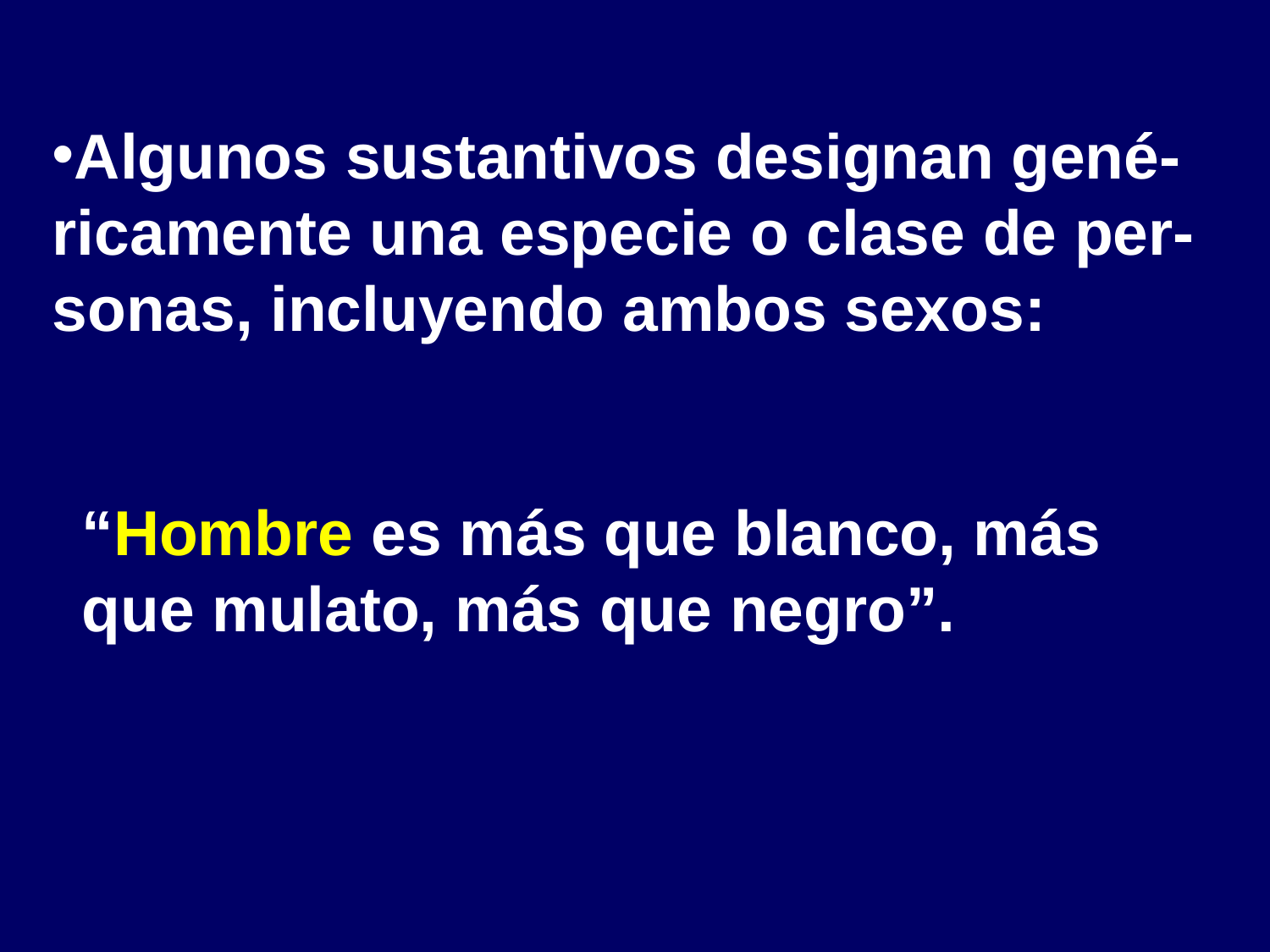

Algunos sustantivos designan gené-ricamente una especie o clase de per-sonas, incluyendo ambos sexos:

“Hombre es más que blanco, más que mulato, más que negro”.